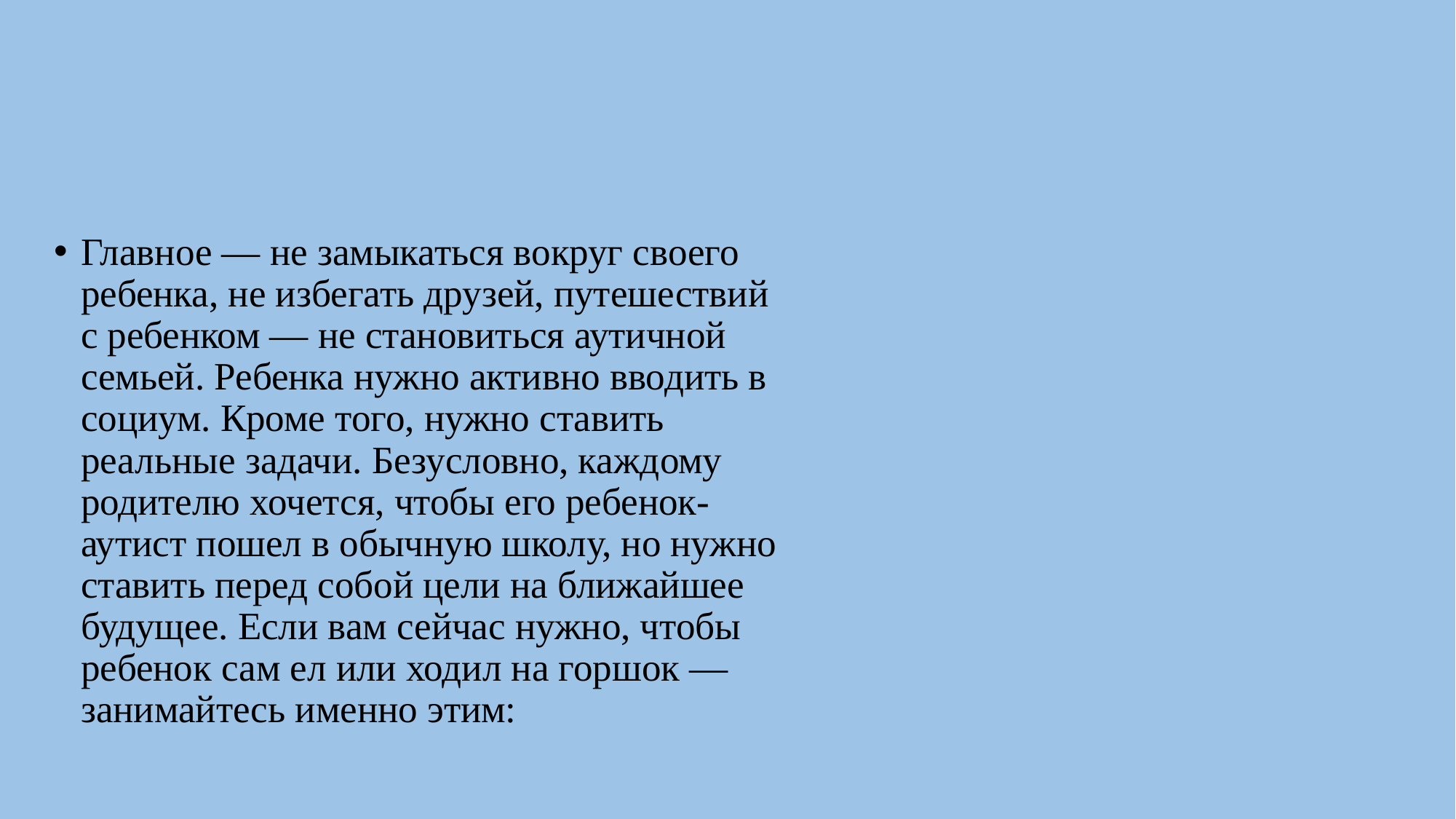

Главное — не замыкаться вокруг своего ребенка, не избегать друзей, путешествий с ребенком — не становиться аутичной семьей. Ребенка нужно активно вводить в социум. Кроме того, нужно ставить реальные задачи. Безусловно, каждому родителю хочется, чтобы его ребенок-аутист пошел в обычную школу, но нужно ставить перед собой цели на ближайшее будущее. Если вам сейчас нужно, чтобы ребенок сам ел или ходил на горшок — занимайтесь именно этим: